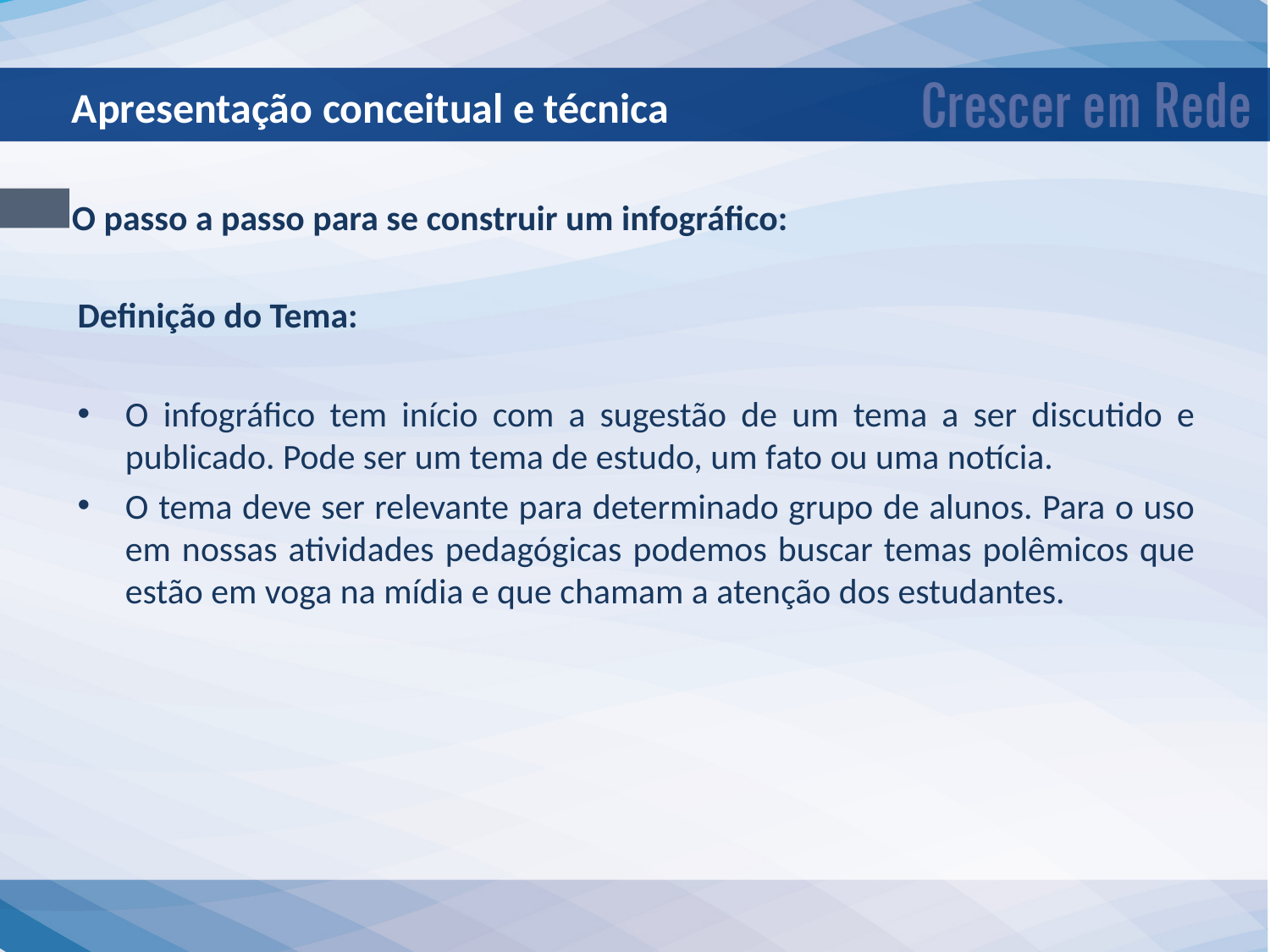

Apresentação conceitual e técnica
O passo a passo para se construir um infográfico:

Definição do Tema:

O infográfico tem início com a sugestão de um tema a ser discutido e publicado. Pode ser um tema de estudo, um fato ou uma notícia.
O tema deve ser relevante para determinado grupo de alunos. Para o uso em nossas atividades pedagógicas podemos buscar temas polêmicos que estão em voga na mídia e que chamam a atenção dos estudantes.